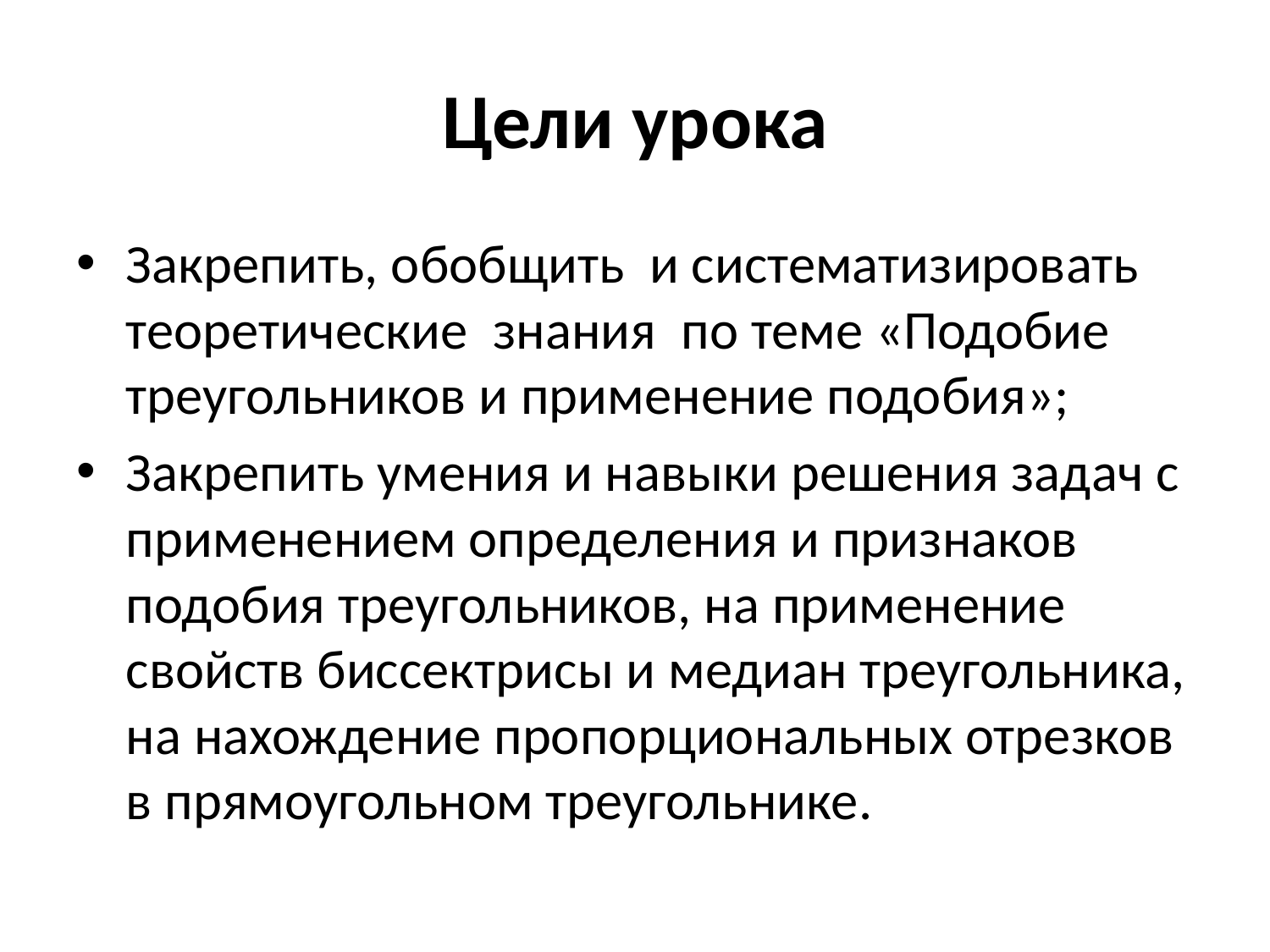

# Цели урока
Закрепить, обобщить  и систематизировать теоретические  знания  по теме «Подобие      треугольников и применение подобия»;
Закрепить умения и навыки решения задач с применением определения и признаков подобия треугольников, на применение свойств биссектрисы и медиан треугольника, на нахождение пропорциональных отрезков в прямоугольном треугольнике.